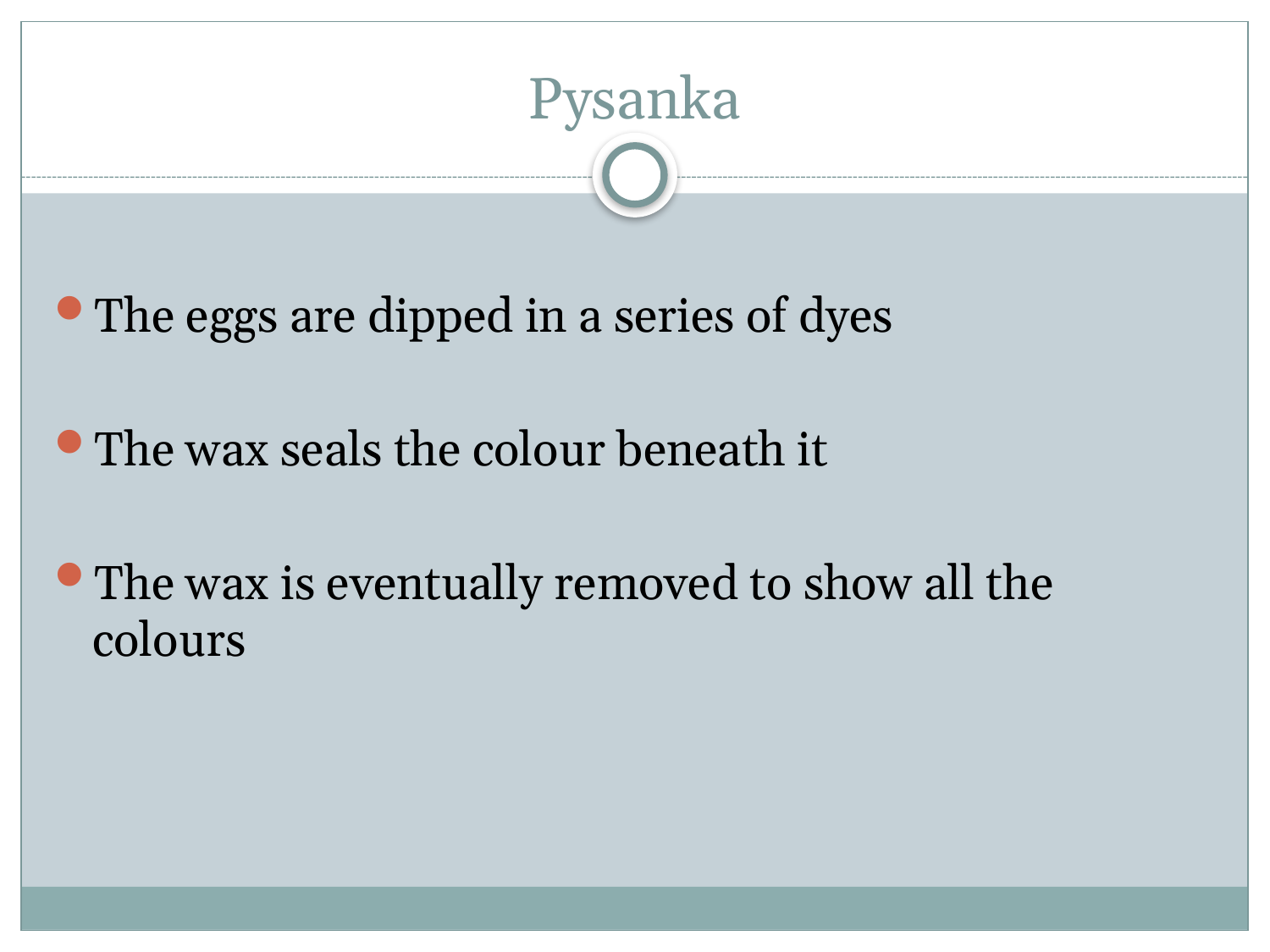

# Pysanka

The eggs are dipped in a series of dyes

The wax seals the colour beneath it

The wax is eventually removed to show all the colours